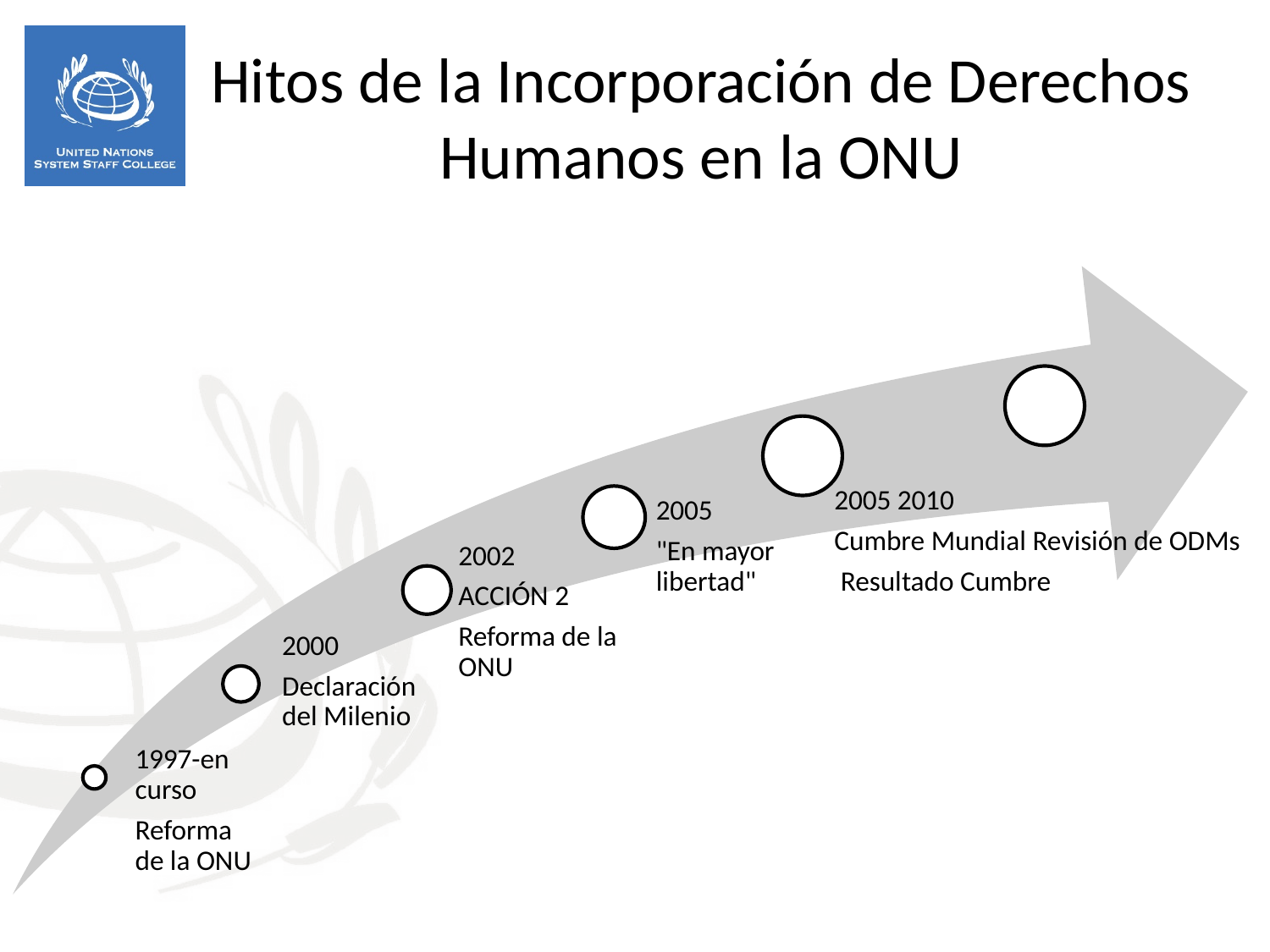

Hitos de la Incorporación de Derechos Humanos en la ONU
1997-en curso
﻿Reforma de la ONU
2000
Declaración del Milenio
2002
ACCIÓN 2
﻿Reforma de la ONU
2005
"En mayor libertad"
   2005 2010
   Cumbre Mundial Revisión de ODMs
    Resultado Cumbre